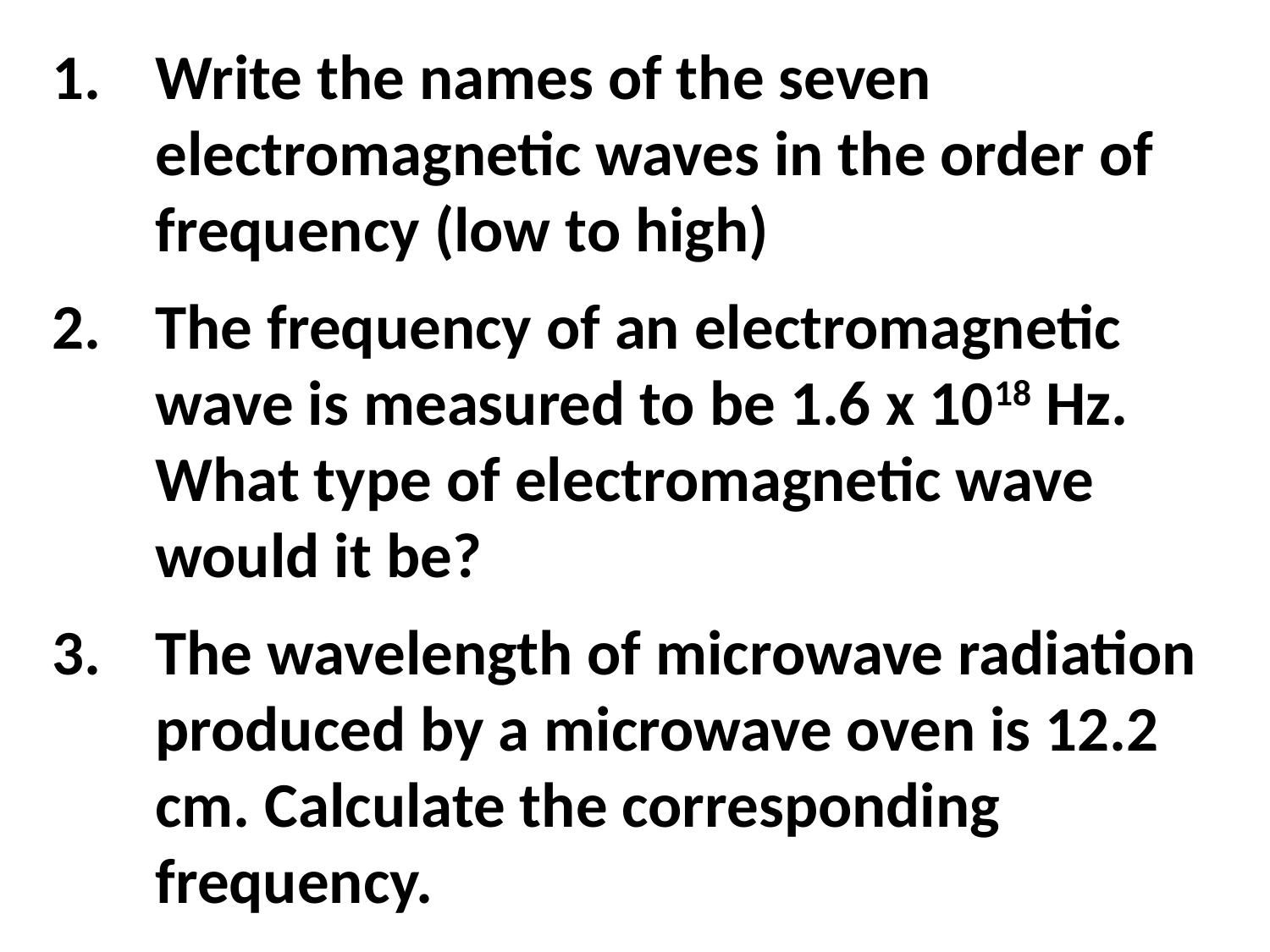

Write the names of the seven electromagnetic waves in the order of frequency (low to high)
The frequency of an electromagnetic wave is measured to be 1.6 x 1018 Hz. What type of electromagnetic wave would it be?
The wavelength of microwave radiation produced by a microwave oven is 12.2 cm. Calculate the corresponding frequency.